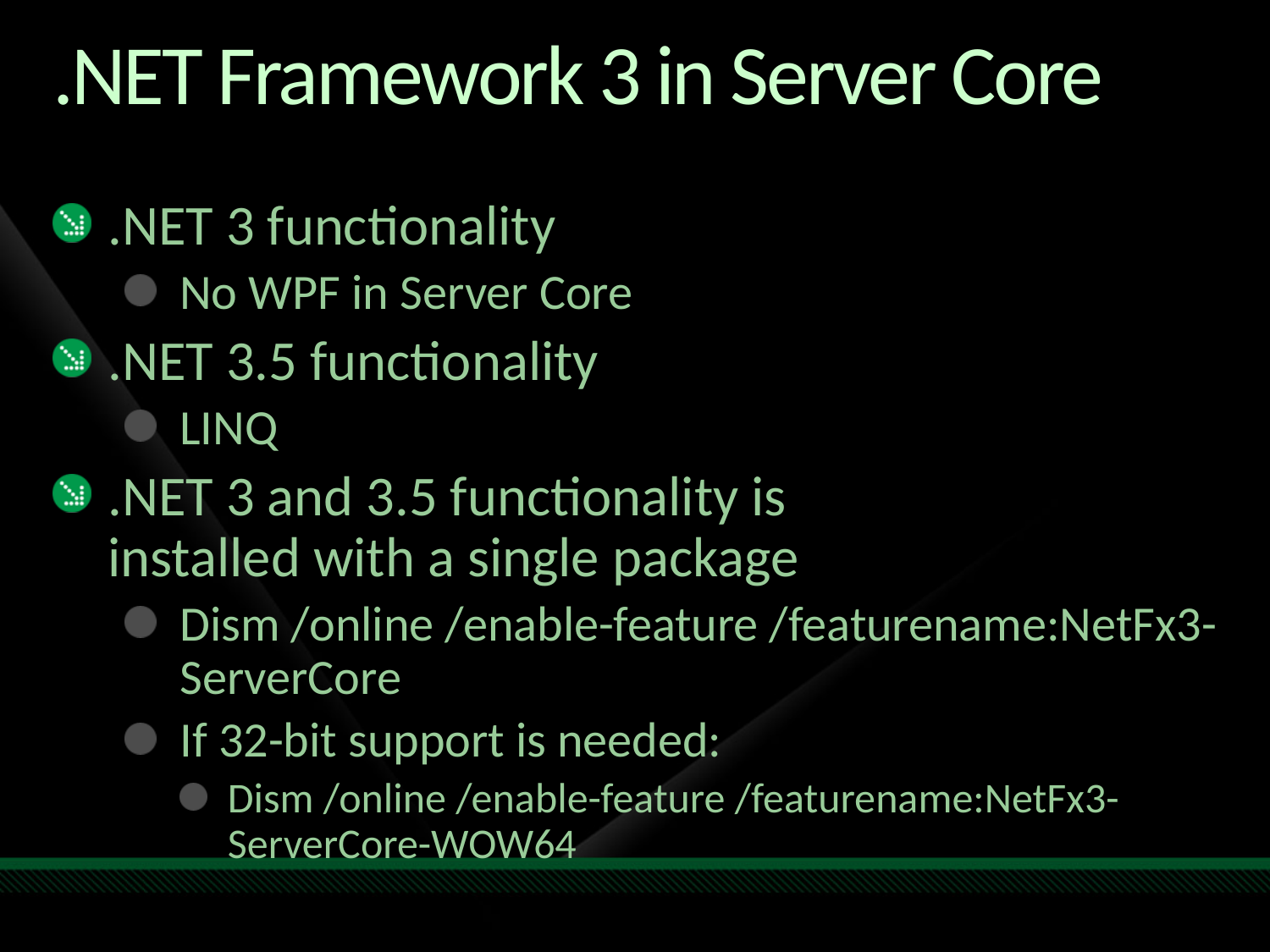

# .NET Framework 3 in Server Core
.NET 3 functionality
No WPF in Server Core
.NET 3.5 functionality
LINQ
.NET 3 and 3.5 functionality is
installed with a single package
Dism /online /enable-feature /featurename:NetFx3-ServerCore
If 32-bit support is needed:
Dism /online /enable-feature /featurename:NetFx3-ServerCore-WOW64